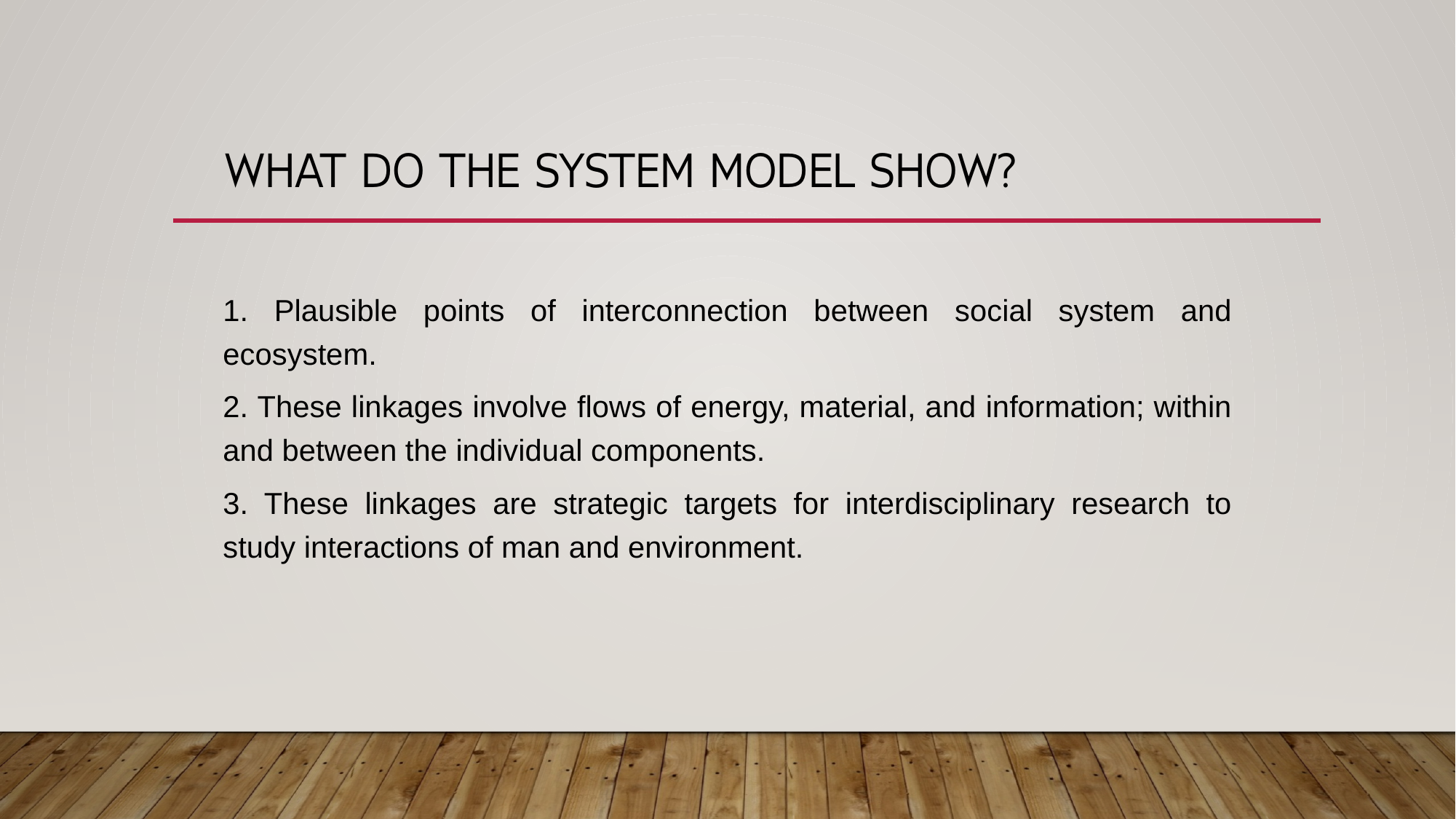

# What do the system model show?
1. Plausible points of interconnection between social system and ecosystem.
2. These linkages involve flows of energy, material, and information; within and between the individual components.
3. These linkages are strategic targets for interdisciplinary research to study interactions of man and environment.